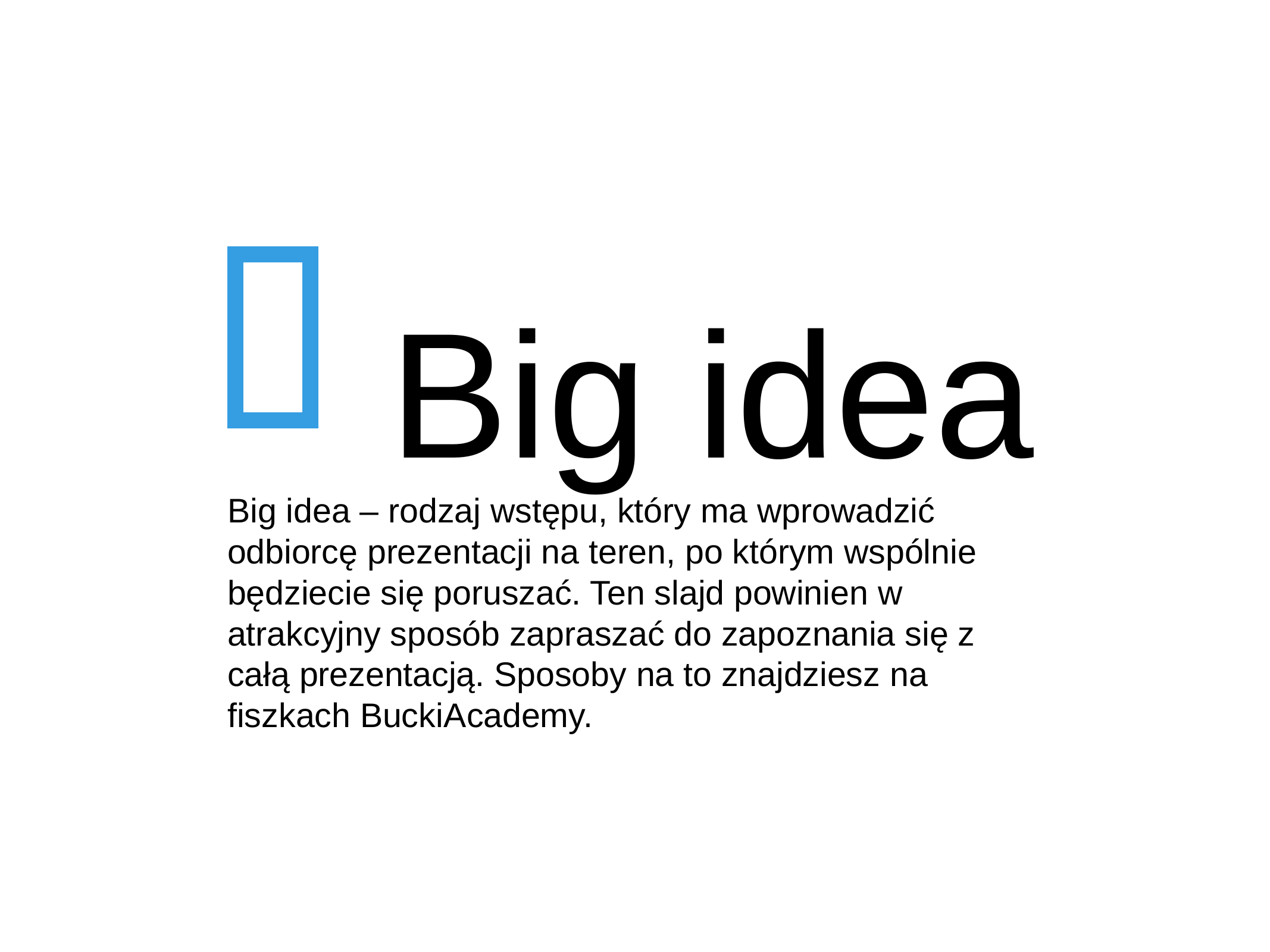

# Big idea

Big idea – rodzaj wstępu, który ma wprowadzić odbiorcę prezentacji na teren, po którym wspólnie będziecie się poruszać. Ten slajd powinien w atrakcyjny sposób zapraszać do zapoznania się z całą prezentacją. Sposoby na to znajdziesz na fiszkach BuckiAcademy.